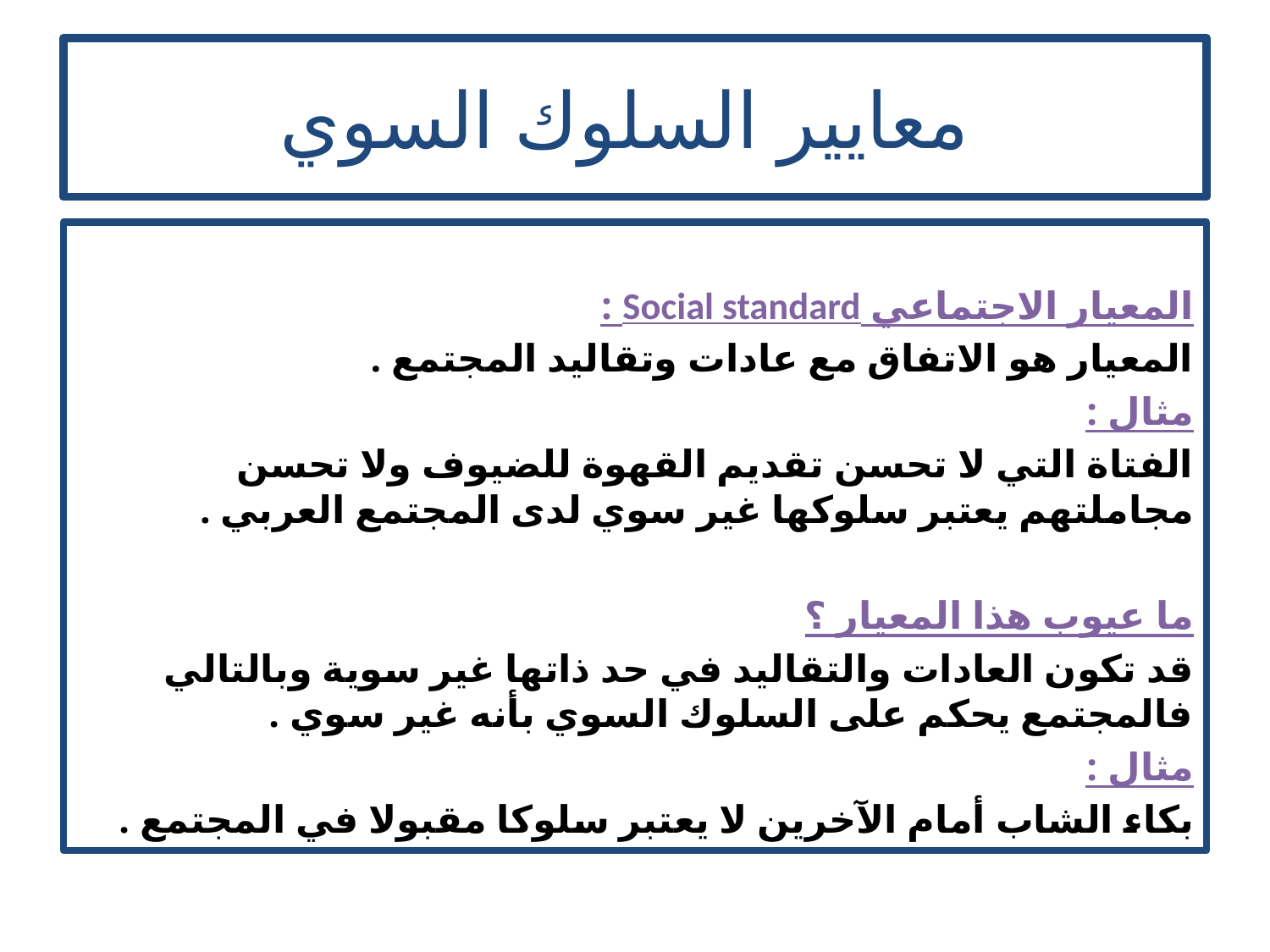

# معايير السلوك السوي

المعيار الاجتماعي Social standard :
المعيار هو الاتفاق مع عادات وتقاليد المجتمع .
مثال :
الفتاة التي لا تحسن تقديم القهوة للضيوف ولا تحسن مجاملتهم يعتبر سلوكها غير سوي لدى المجتمع العربي .

ما عيوب هذا المعيار ؟
قد تكون العادات والتقاليد في حد ذاتها غير سوية وبالتالي فالمجتمع يحكم على السلوك السوي بأنه غير سوي .
مثال :
بكاء الشاب أمام الآخرين لا يعتبر سلوكا مقبولا في المجتمع .